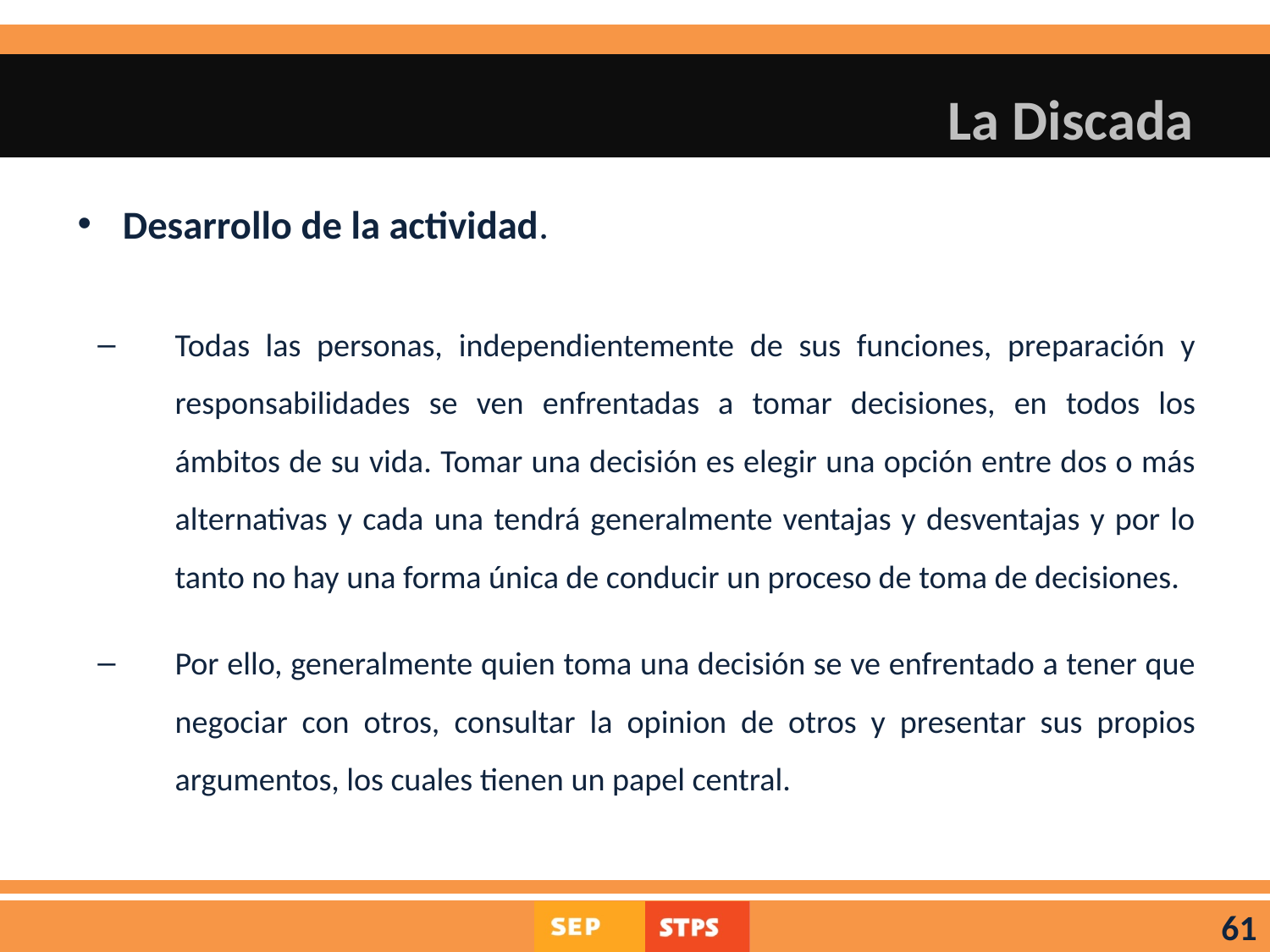

# La Discada
Desarrollo de la actividad.

Todas las personas, independientemente de sus funciones, preparación y responsabilidades se ven enfrentadas a tomar decisiones, en todos los ámbitos de su vida. Tomar una decisión es elegir una opción entre dos o más alternativas y cada una tendrá generalmente ventajas y desventajas y por lo tanto no hay una forma única de conducir un proceso de toma de decisiones.

Por ello, generalmente quien toma una decisión se ve enfrentado a tener que negociar con otros, consultar la opinion de otros y presentar sus propios argumentos, los cuales tienen un papel central.

61